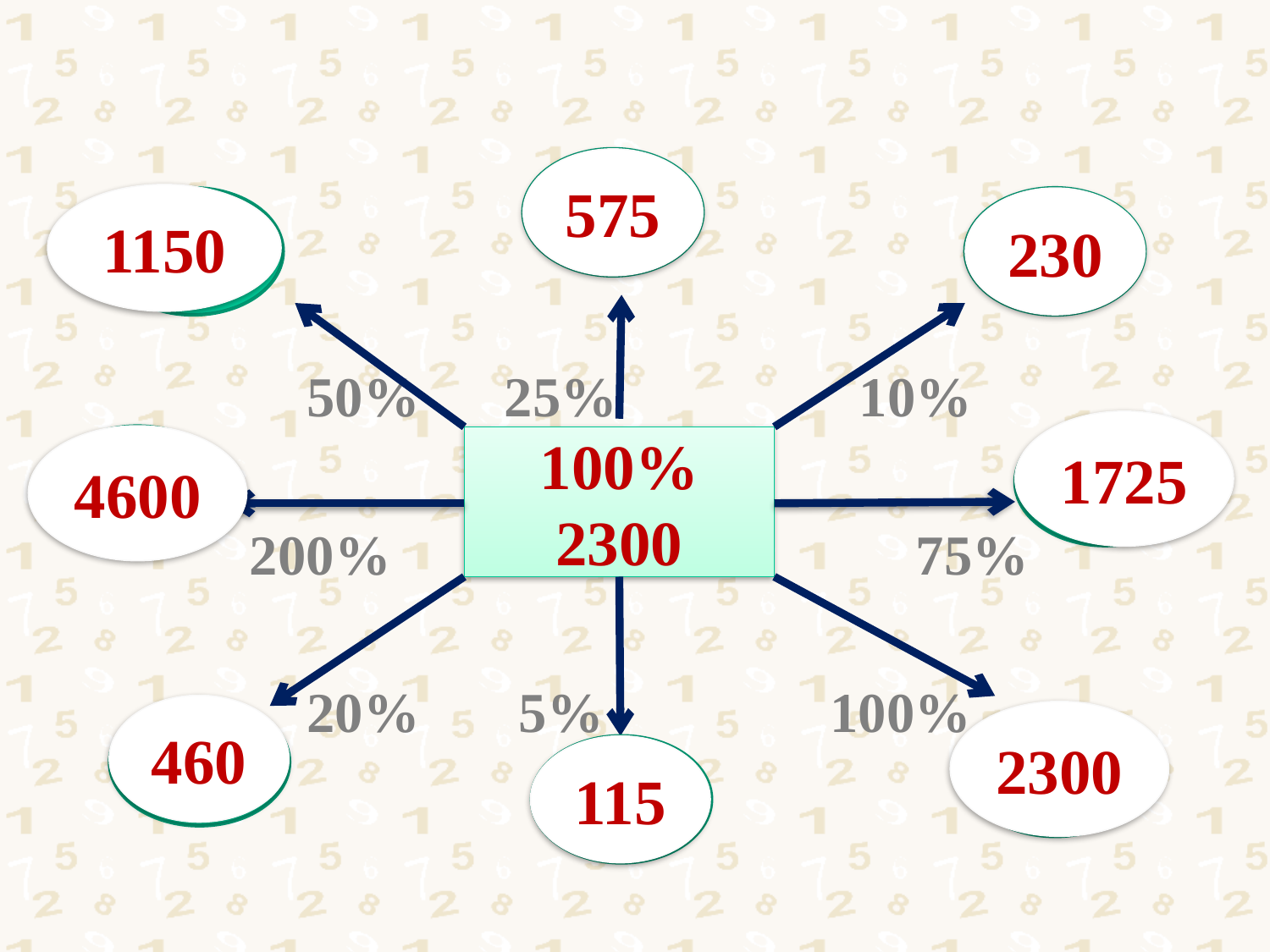

#

575
1150

230

              50%      25%                 10%

          200%                                     75%

              20%       5%                100%
1725

4600

100%
2300
460

2300

115